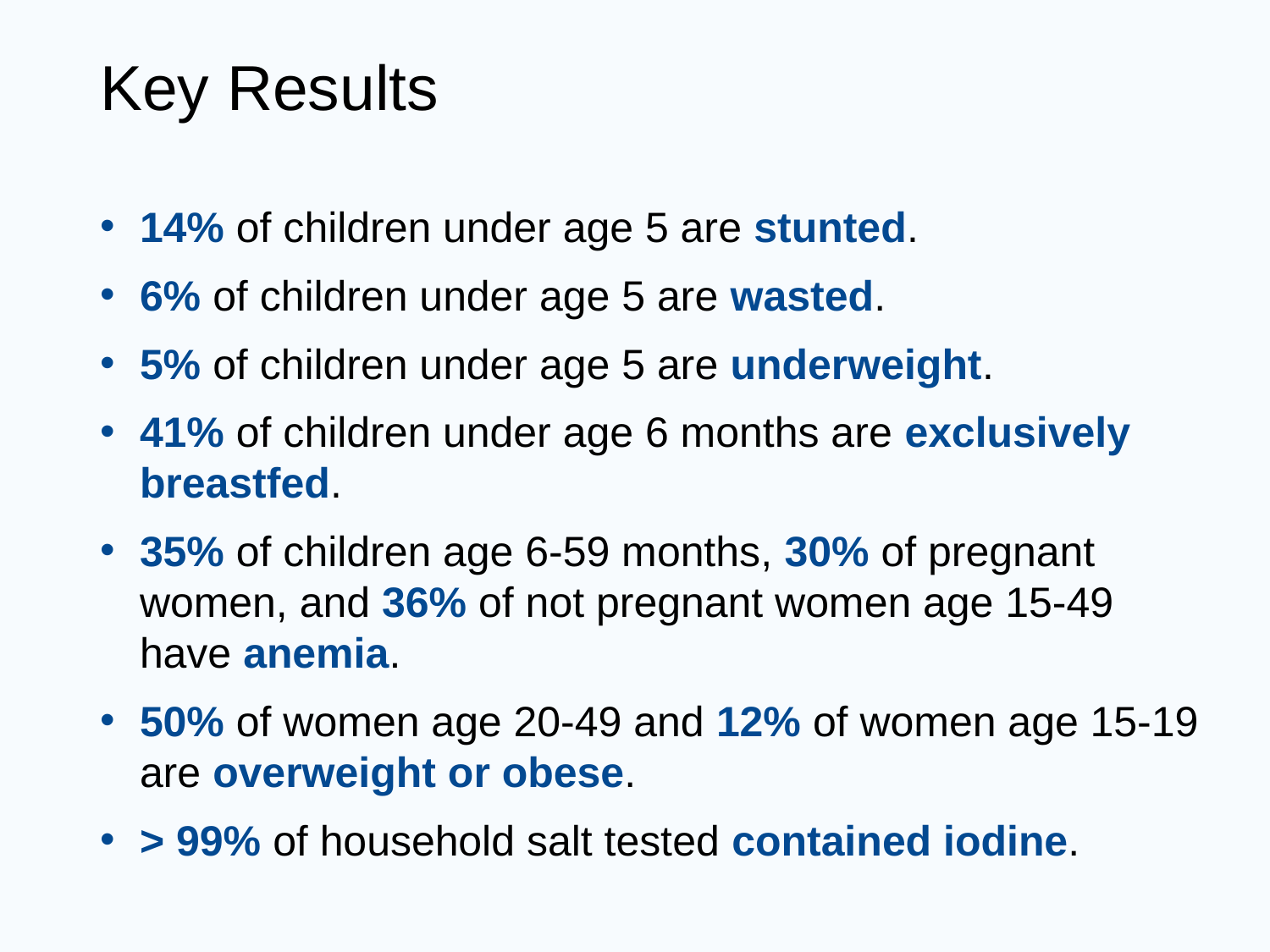

# Key Results
14% of children under age 5 are stunted.
6% of children under age 5 are wasted.
5% of children under age 5 are underweight.
41% of children under age 6 months are exclusively breastfed.
35% of children age 6-59 months, 30% of pregnant women, and 36% of not pregnant women age 15-49 have anemia.
50% of women age 20-49 and 12% of women age 15-19 are overweight or obese.
> 99% of household salt tested contained iodine.